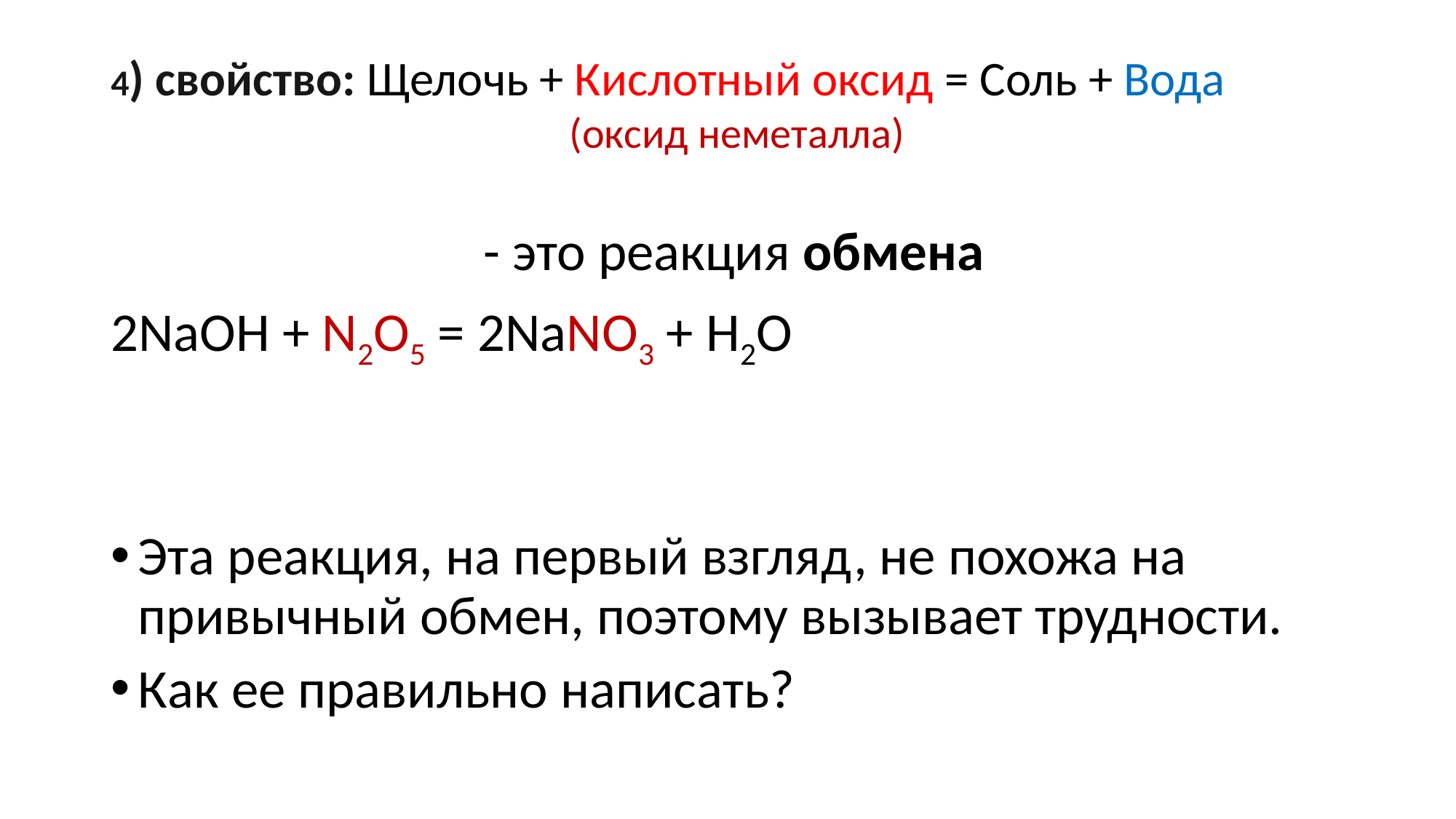

# 4) свойство: Щелочь + Кислотный оксид = Соль + Вода (оксид неметалла)
 - это реакция обмена
2NaOH + N2O5 = 2NaNO3 + H2O

Эта реакция, на первый взгляд, не похожа на привычный обмен, поэтому вызывает трудности.
Как ее правильно написать?